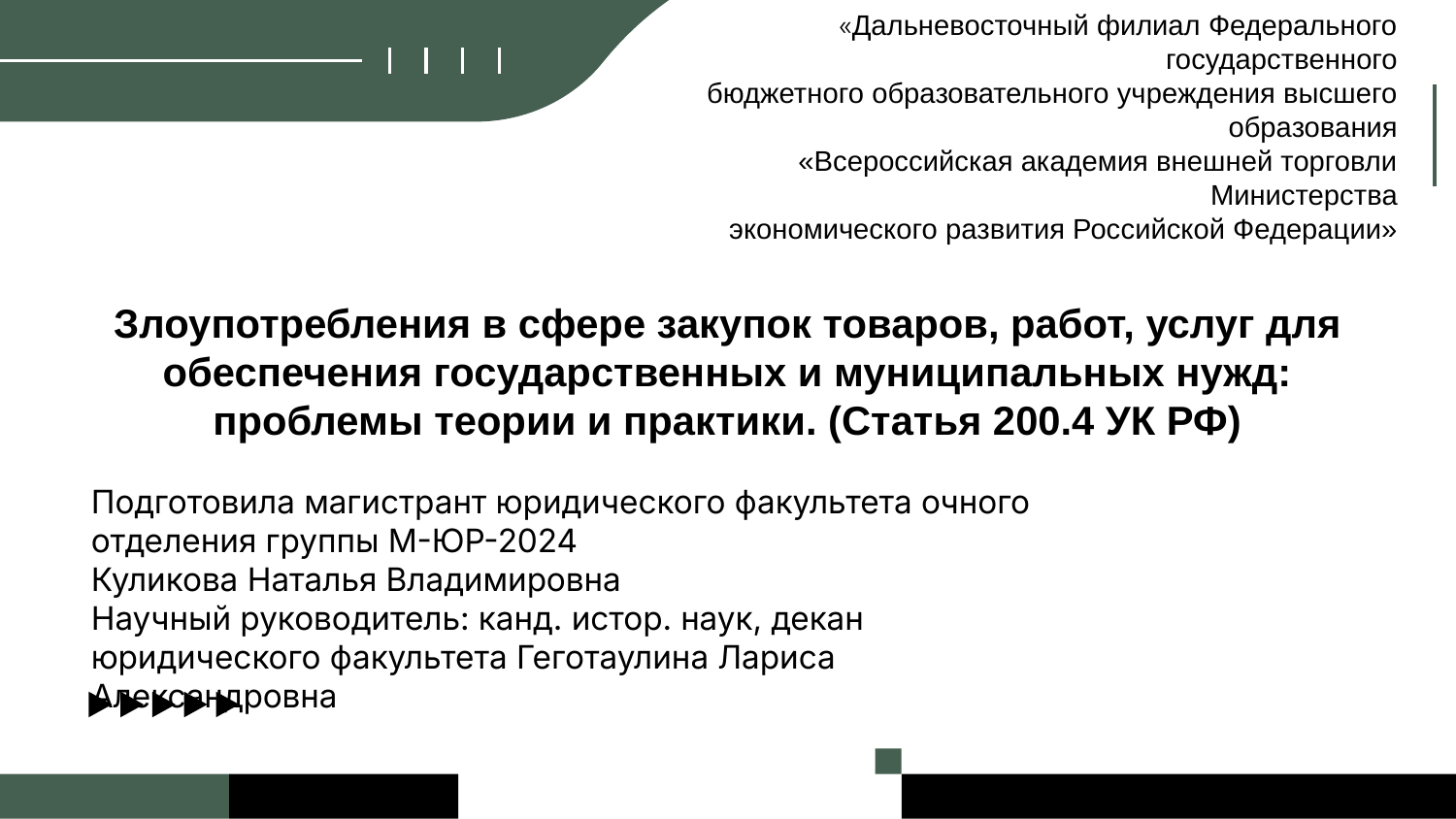

«Дальневосточный филиал Федерального государственного
 бюджетного образовательного учреждения высшего образования
 «Всероссийская академия внешней торговли Министерства
 экономического развития Российской Федерации»
# Злоупотребления в сфере закупок товаров, работ, услуг для обеспечения государственных и муниципальных нужд: проблемы теории и практики. (Статья 200.4 УК РФ)
Подготовила магистрант юридического факультета очного отделения группы М-ЮР-2024
Куликова Наталья Владимировна
Научный руководитель: канд. истор. наук, декан юридического факультета Геготаулина Лариса Александровна